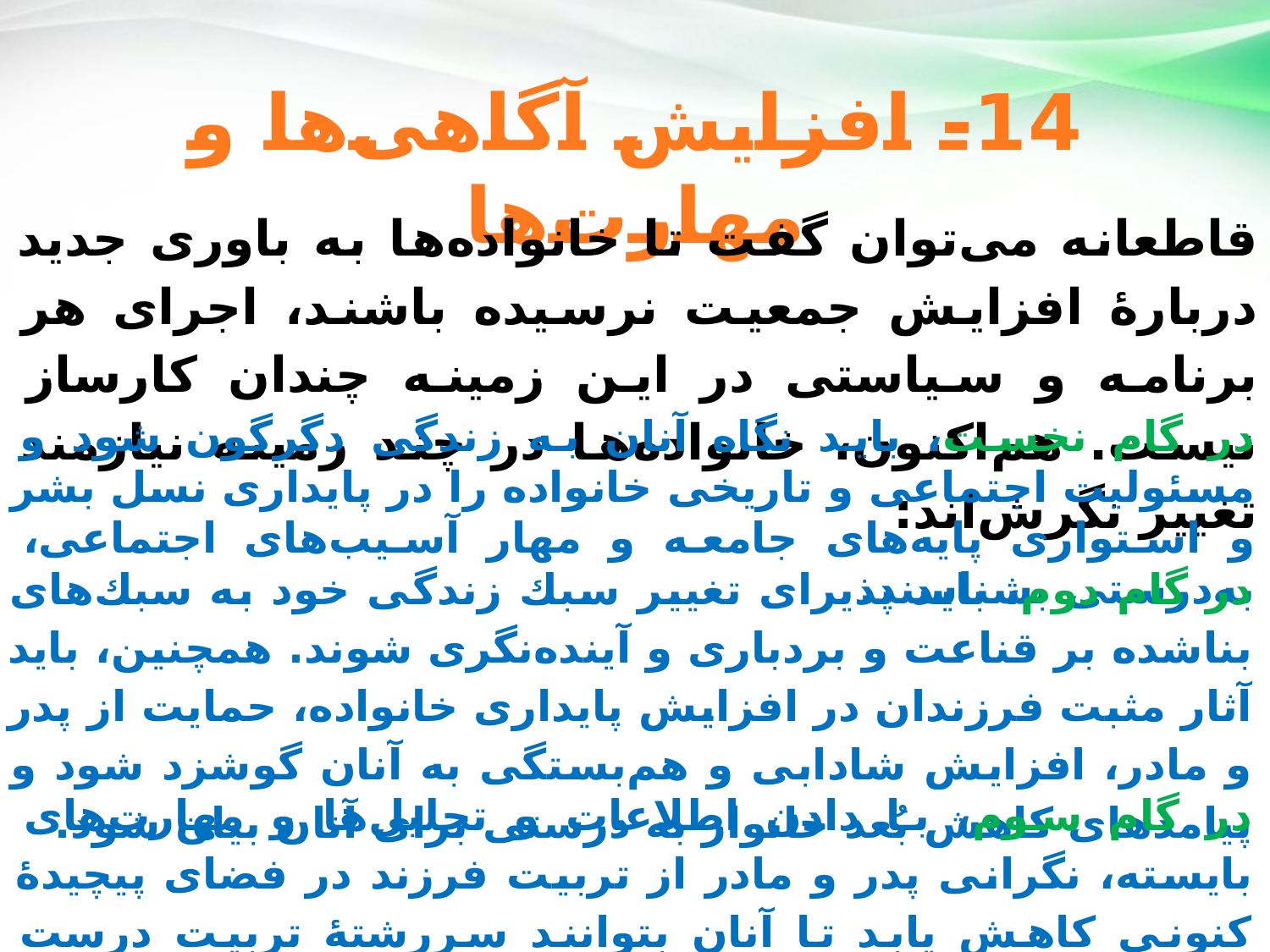

14- افزایش آگاهی‌ها و مهارت‌‌ها
قاطعانه می‌توان گفت تا خانواده‌ها به باوری جدید دربارۀ افزایش جمعیت نرسیده‌ باشند، اجرای هر برنامه و سیاستی در این زمینه چندان كارساز نیست. هم‌اكنون، خانواده‌ها در چند زمینه نیازمند تغییر نگرش‌‌اند:
در گام نخست، باید نگاه آنان به زندگی دگرگون شود و مسئولیت اجتماعی و تاریخی خانواده را در پایداری نسل بشر و استواری پایه‌های جامعه و مهار آسیب‌های اجتماعی، به‌درستی بشناسند.
در گام دوم، باید پذیرای تغییر سبك زندگی خود به سبك‌های بناشده بر قناعت و بردباری و آینده‌نگری شوند. همچنین، باید آثار مثبت فرزندان در افزایش پایداری خانواده، حمایت از پدر و مادر، افزایش شادابی و هم‌بستگی به آنان گوشزد شود و پیامدهای كاهش بُعد خانوار به درستی برای آنان بیان شود.
در گام سوم، با دادن اطلاعات و تحلیل‌ها و مهارت‌های بایسته، نگرانی پدر و مادر از تربیت فرزند در فضای پیچیدۀ كنونی كاهش یابد تا آنان بتوانند سررشتۀ تربیت درست فرزندان را به‌دست گیرند.